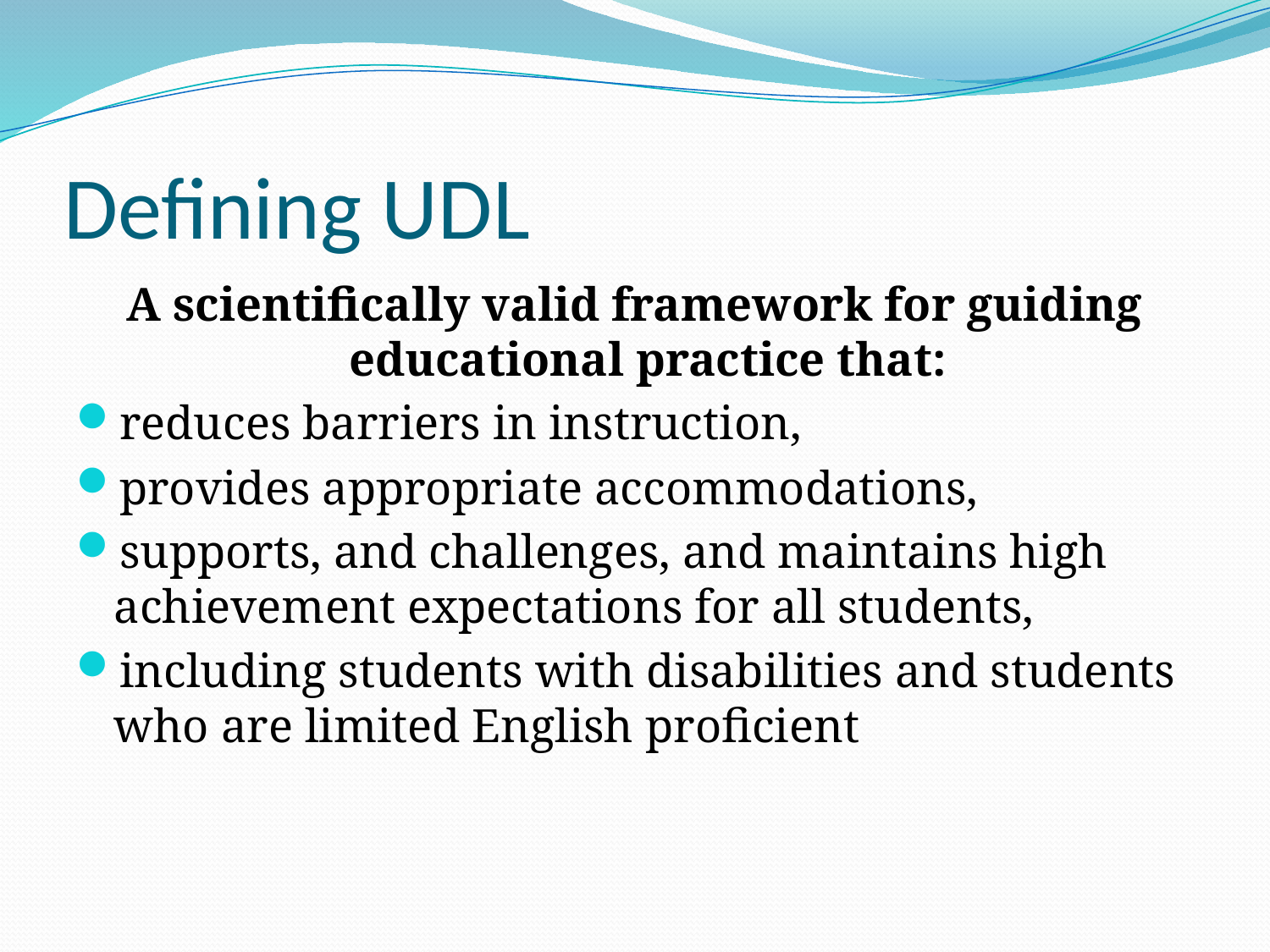

# Defining UDL
A scientifically valid framework for guiding educational practice that:
reduces barriers in instruction,
provides appropriate accommodations,
supports, and challenges, and maintains high achievement expectations for all students,
including students with disabilities and students who are limited English proficient